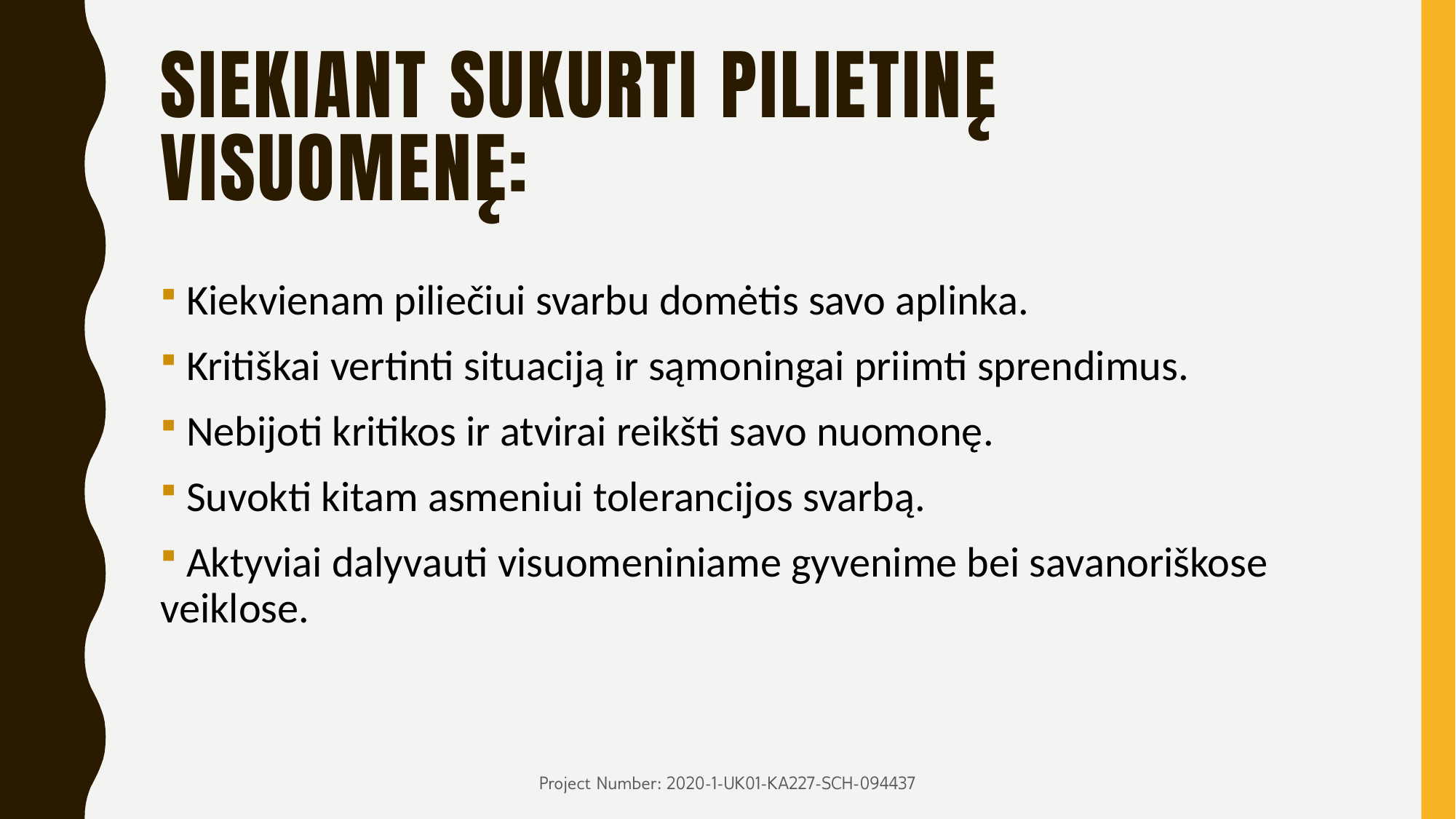

# Siekiant sukurti pilietinę visuomenę:
 Kiekvienam piliečiui svarbu domėtis savo aplinka.
 Kritiškai vertinti situaciją ir sąmoningai priimti sprendimus.
 Nebijoti kritikos ir atvirai reikšti savo nuomonę.
 Suvokti kitam asmeniui tolerancijos svarbą.
 Aktyviai dalyvauti visuomeniniame gyvenime bei savanoriškose veiklose.

Project Number: 2020-1-UK01-KA227-SCH-094437